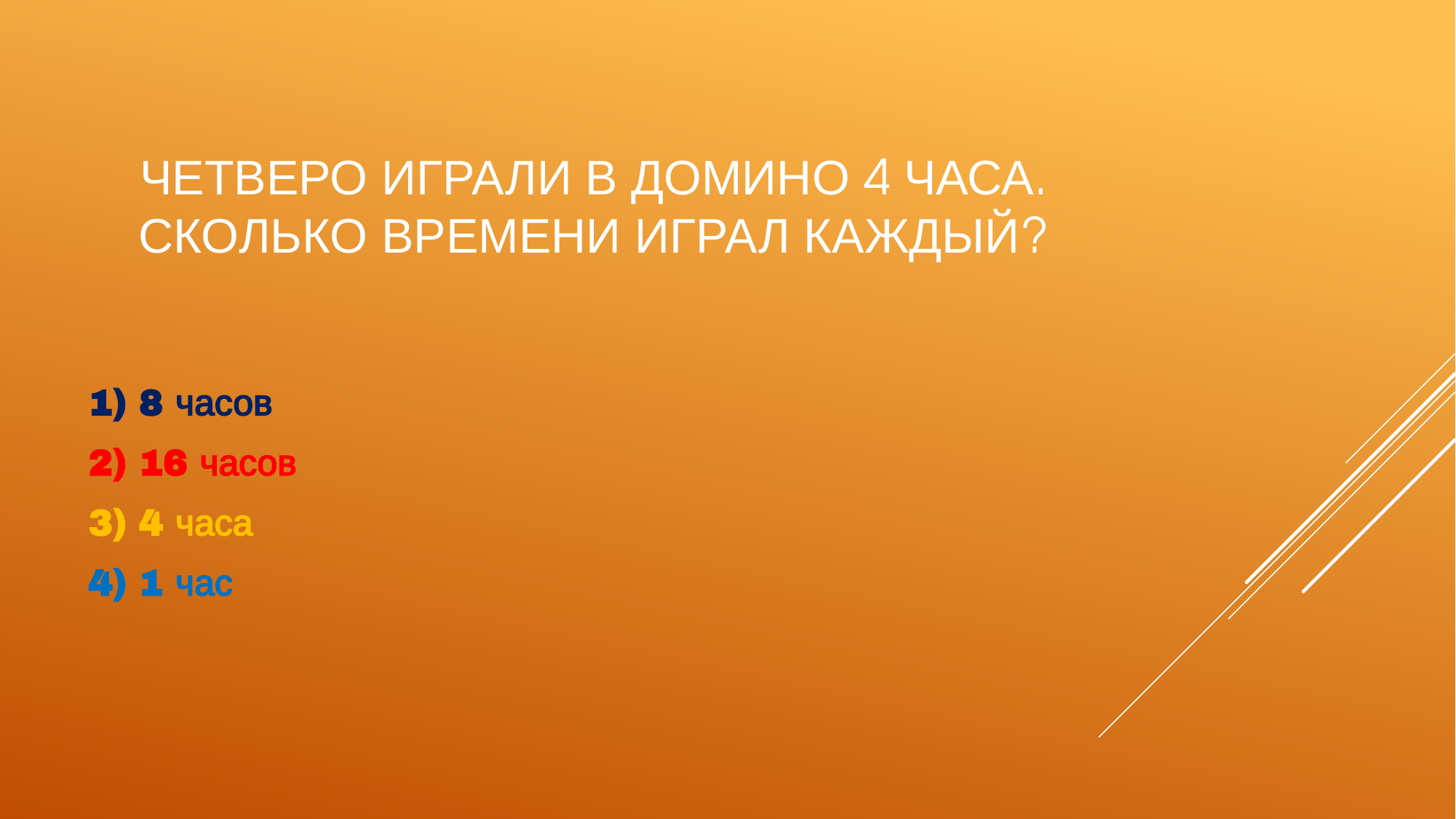

# Четверо играли в домино 4 часа. Сколько времени играл каждый?
1) 8 часов
2) 16 часов
3) 4 часа
4) 1 час